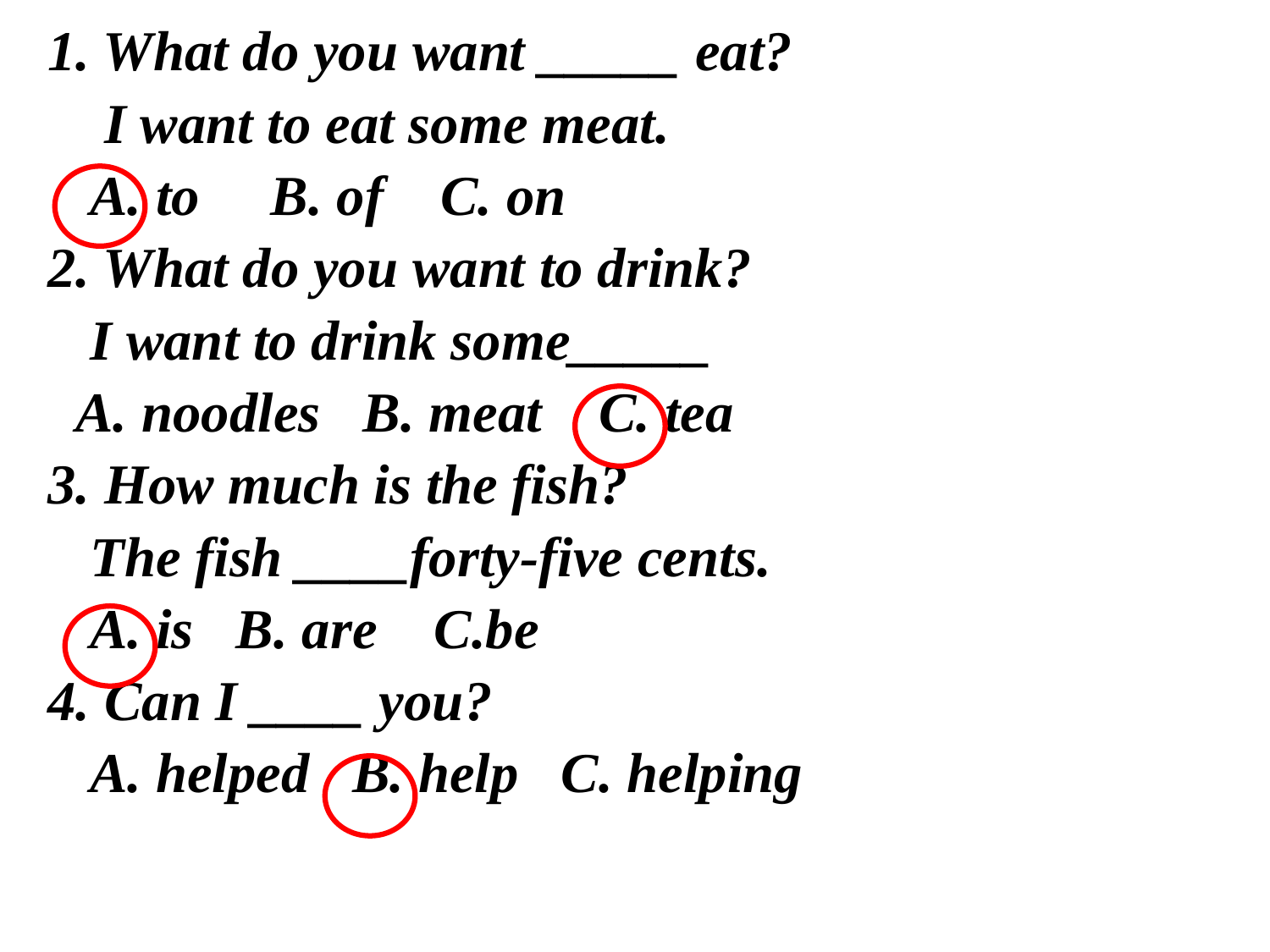

1. What do you want _____ eat?
    I want to eat some meat.
   A. to     B. of    C. on
2. What do you want to drink?
   I want to drink some_____
  A. noodles   B. meat    C. tea
3. How much is the fish?
   The fish ____forty-five cents.
   A. is   B. are    C.be
4. Can I ____ you?
   A. helped   B. help   C. helping